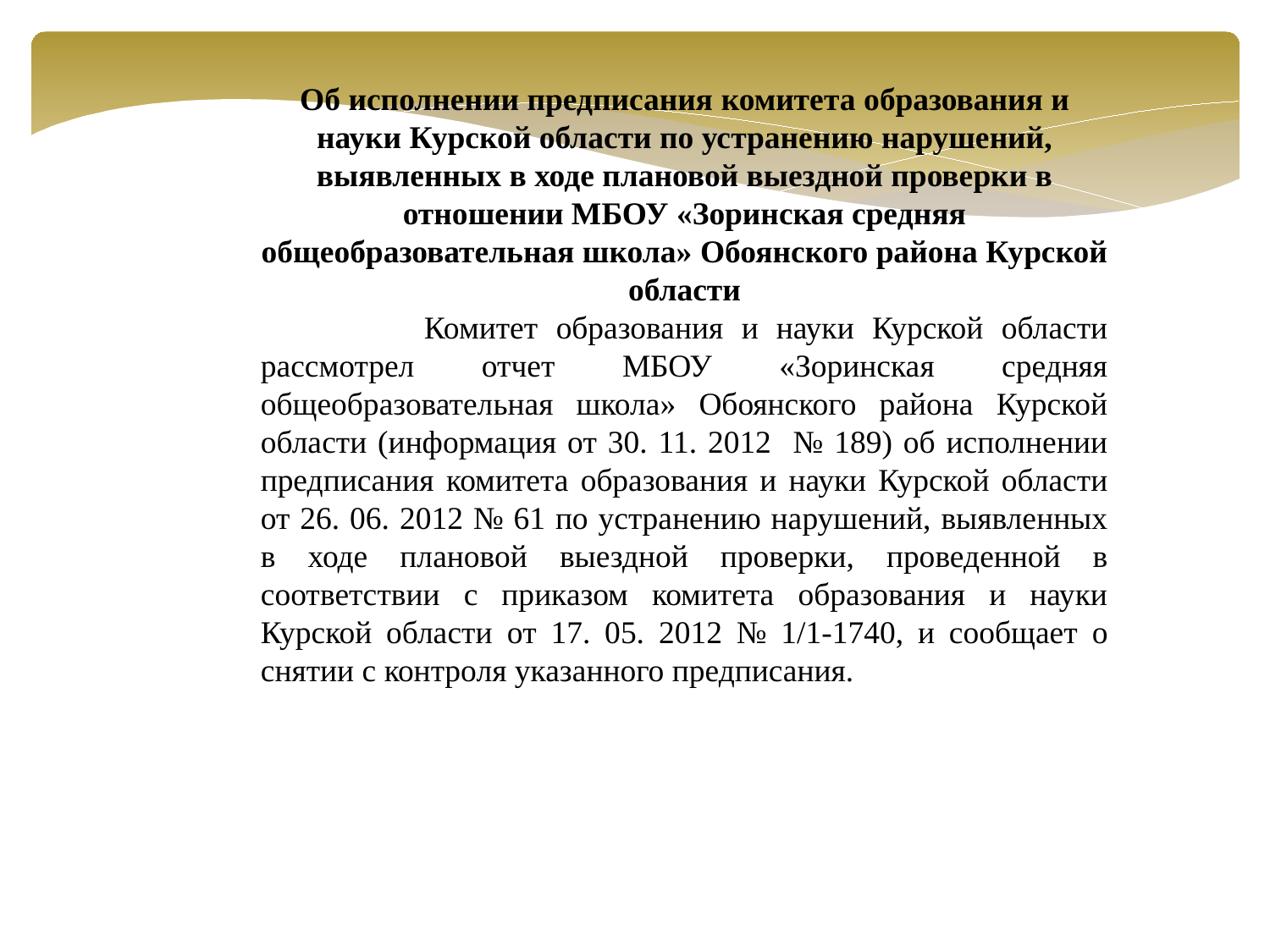

Об исполнении предписания комитета образования и науки Курской области по устранению нарушений, выявленных в ходе плановой выездной проверки в отношении МБОУ «Зоринская средняя общеобразовательная школа» Обоянского района Курской области
         Комитет образования и науки Курской области рассмотрел отчет МБОУ «Зоринская средняя общеобразовательная школа» Обоянского района Курской области (информация от 30. 11. 2012  № 189) об исполнении предписания комитета образования и науки Курской области от 26. 06. 2012 № 61 по устранению нарушений, выявленных в ходе плановой выездной проверки, проведенной в соответствии с приказом комитета образования и науки Курской области от 17. 05. 2012 № 1/1-1740, и сообщает о снятии с контроля указанного предписания.